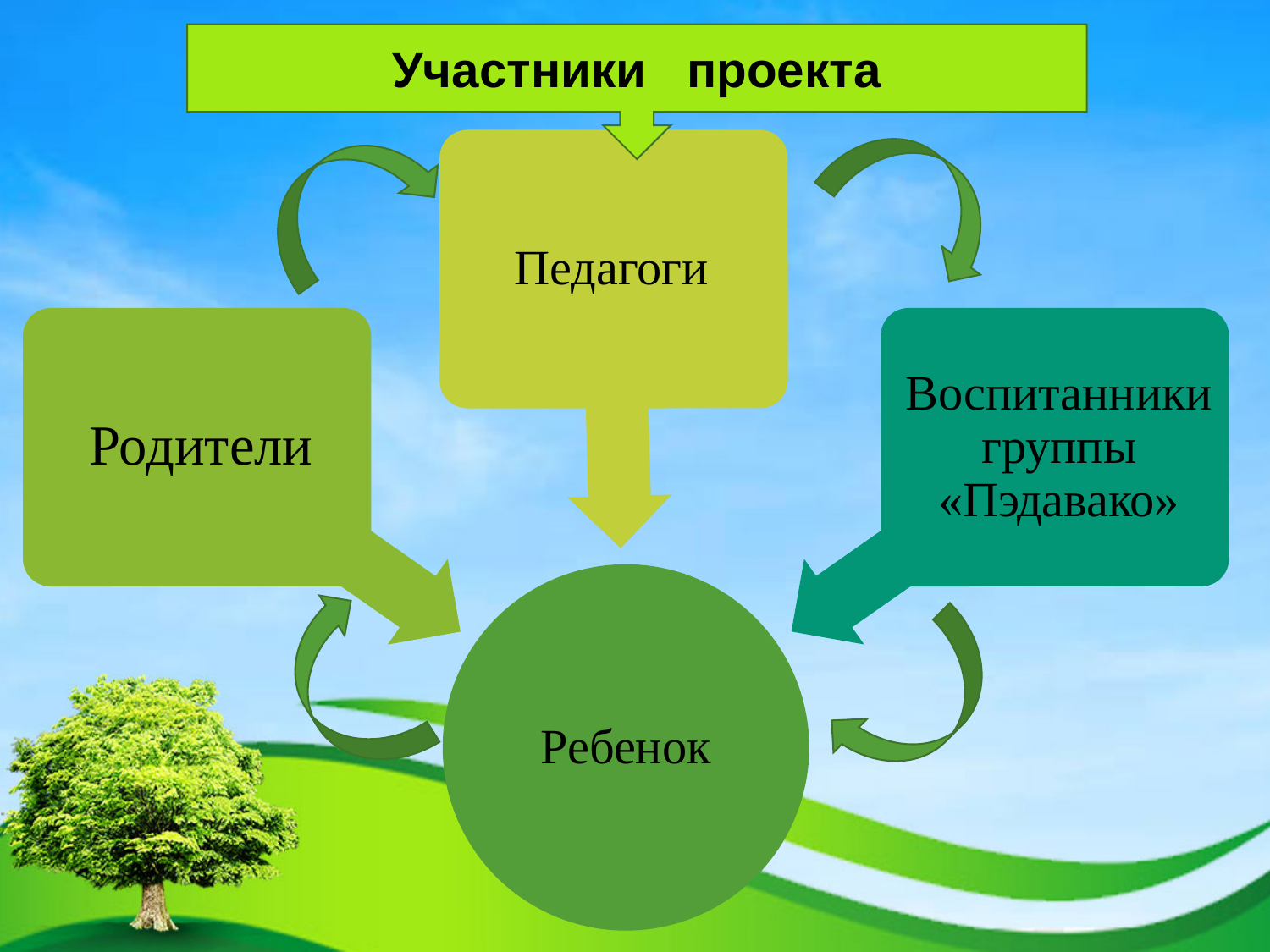

Участники   проекта
Ребенок
Родители
Педагоги
Воспитанники группы «Пэдавако»